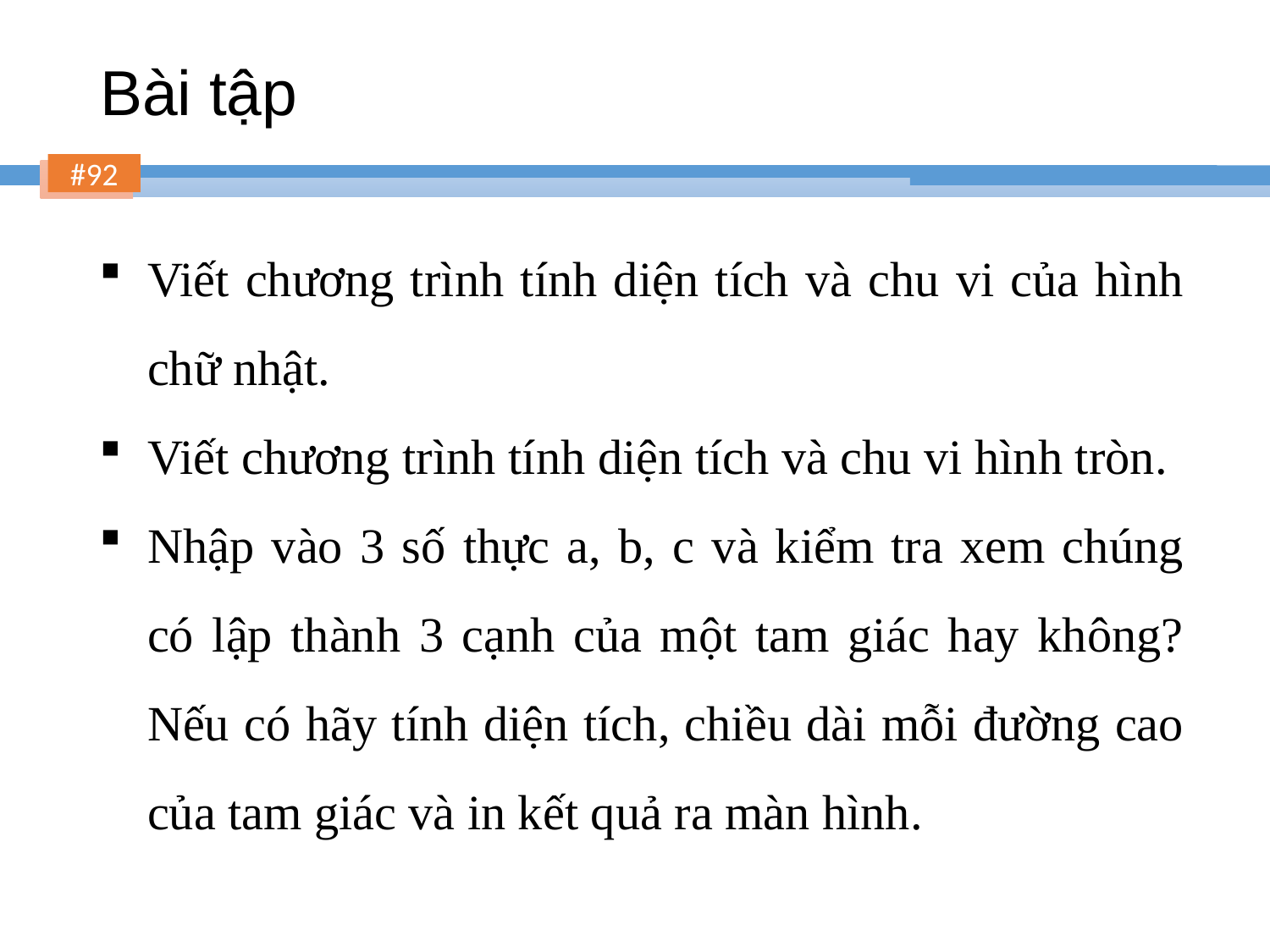

# Bài tập
Viết chương trình tính diện tích và chu vi của hình chữ nhật.
Viết chương trình tính diện tích và chu vi hình tròn.
Nhập vào 3 số thực a, b, c và kiểm tra xem chúng có lập thành 3 cạnh của một tam giác hay không? Nếu có hãy tính diện tích, chiều dài mỗi đường cao của tam giác và in kết quả ra màn hình.
92